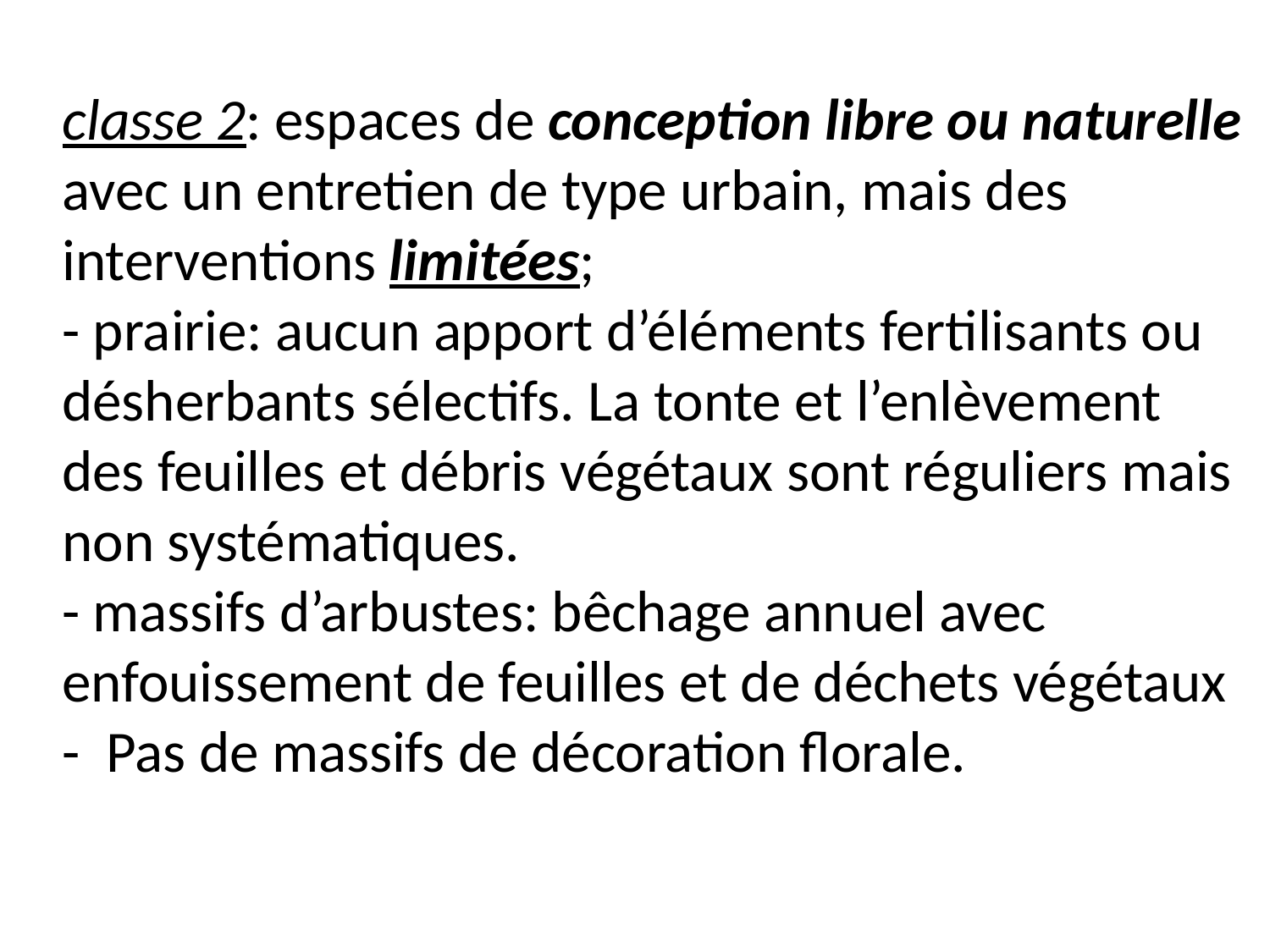

# classe 2: espaces de conception libre ou naturelle avec un entretien de type urbain, mais des interventions limitées; - prairie: aucun apport d’éléments fertilisants ou désherbants sélectifs. La tonte et l’enlèvement des feuilles et débris végétaux sont réguliers mais non systématiques. - massifs d’arbustes: bêchage annuel avec enfouissement de feuilles et de déchets végétaux -  Pas de massifs de décoration florale.